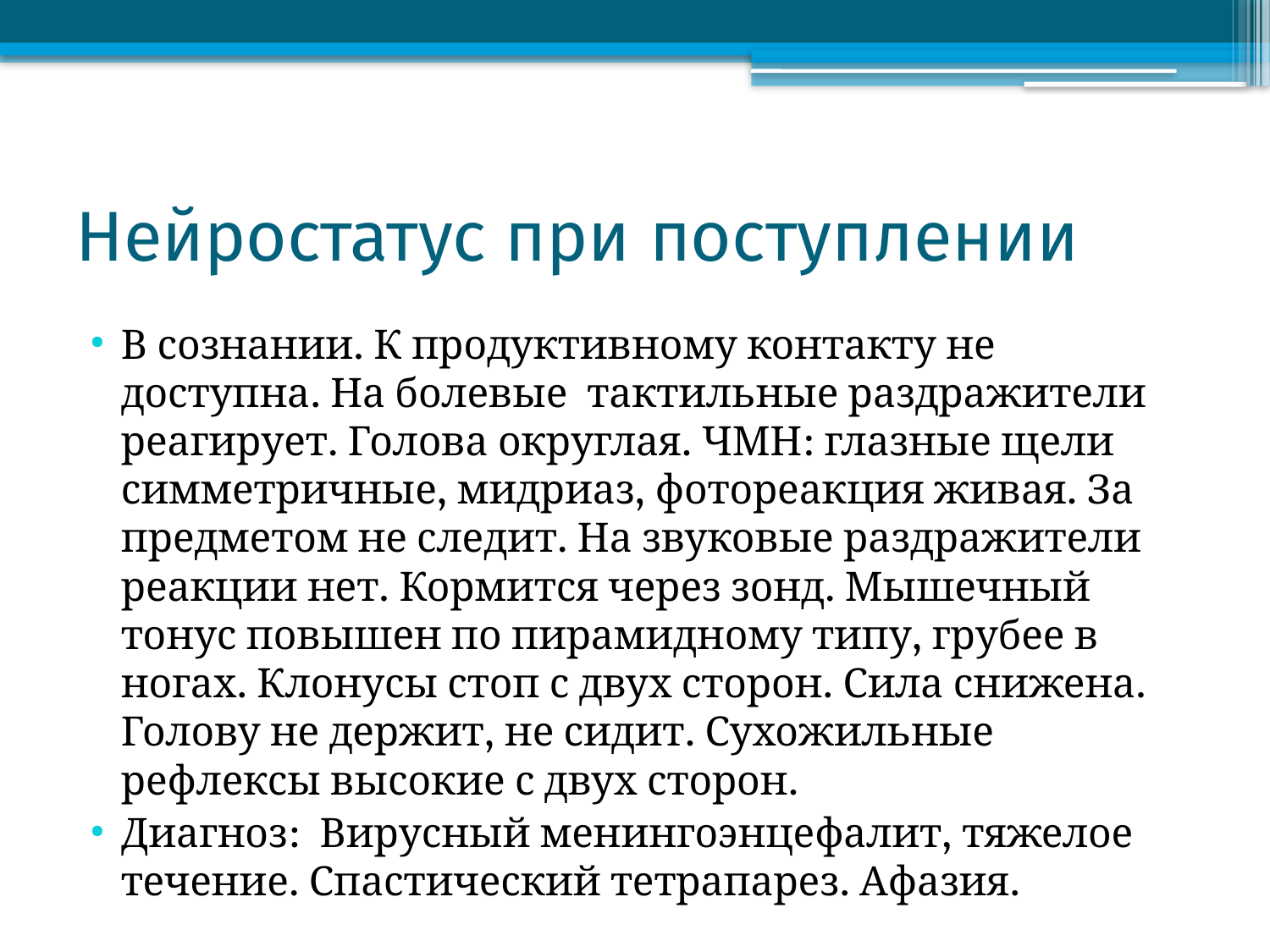

# Нейростатус при поступлении
В сознании. К продуктивному контакту не доступна. На болевые  тактильные раздражители реагирует. Голова округлая. ЧМН: глазные щели симметричные, мидриаз, фотореакция живая. За предметом не следит. На звуковые раздражители реакции нет. Кормится через зонд. Мышечный тонус повышен по пирамидному типу, грубее в ногах. Клонусы стоп с двух сторон. Сила снижена. Голову не держит, не сидит. Сухожильные рефлексы высокие с двух сторон.
Диагноз:  Вирусный менингоэнцефалит, тяжелое течение. Спастический тетрапарез. Афазия.